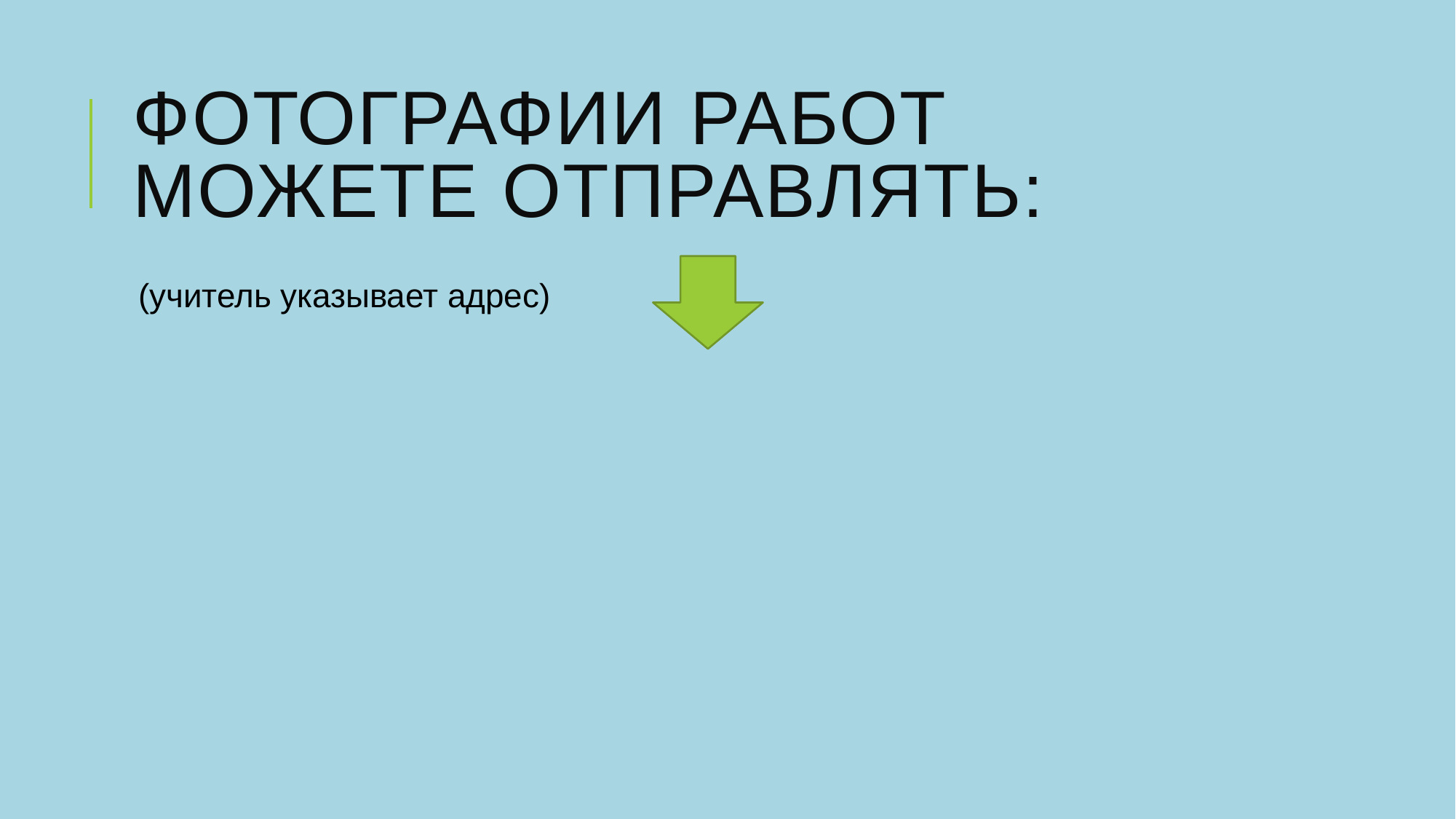

# Фотографии работ можете отправлять:

(учитель указывает адрес)